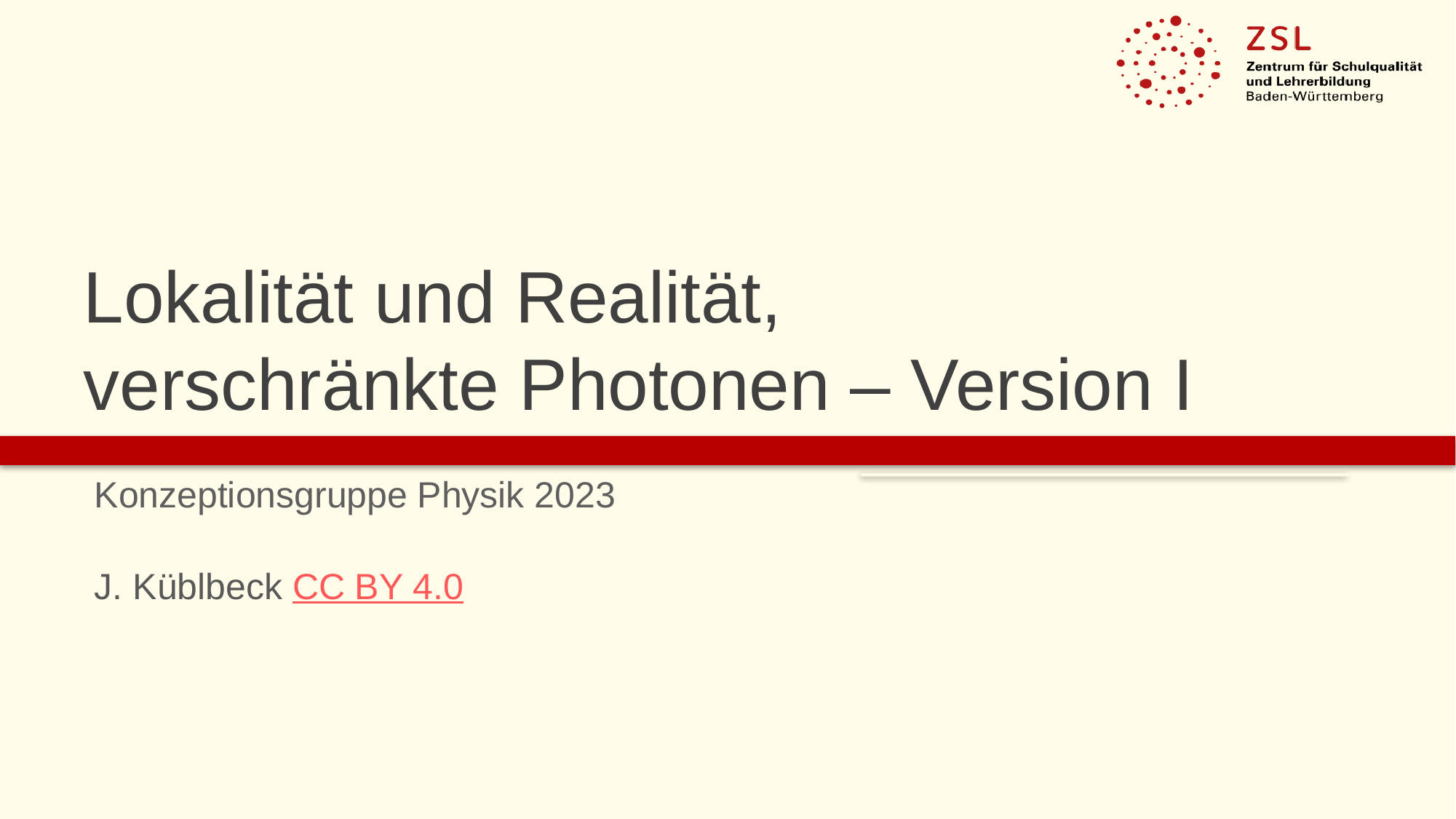

# Lokalität und Realität, verschränkte Photonen – Version I
Konzeptionsgruppe Physik 2023
J. Küblbeck CC BY 4.0